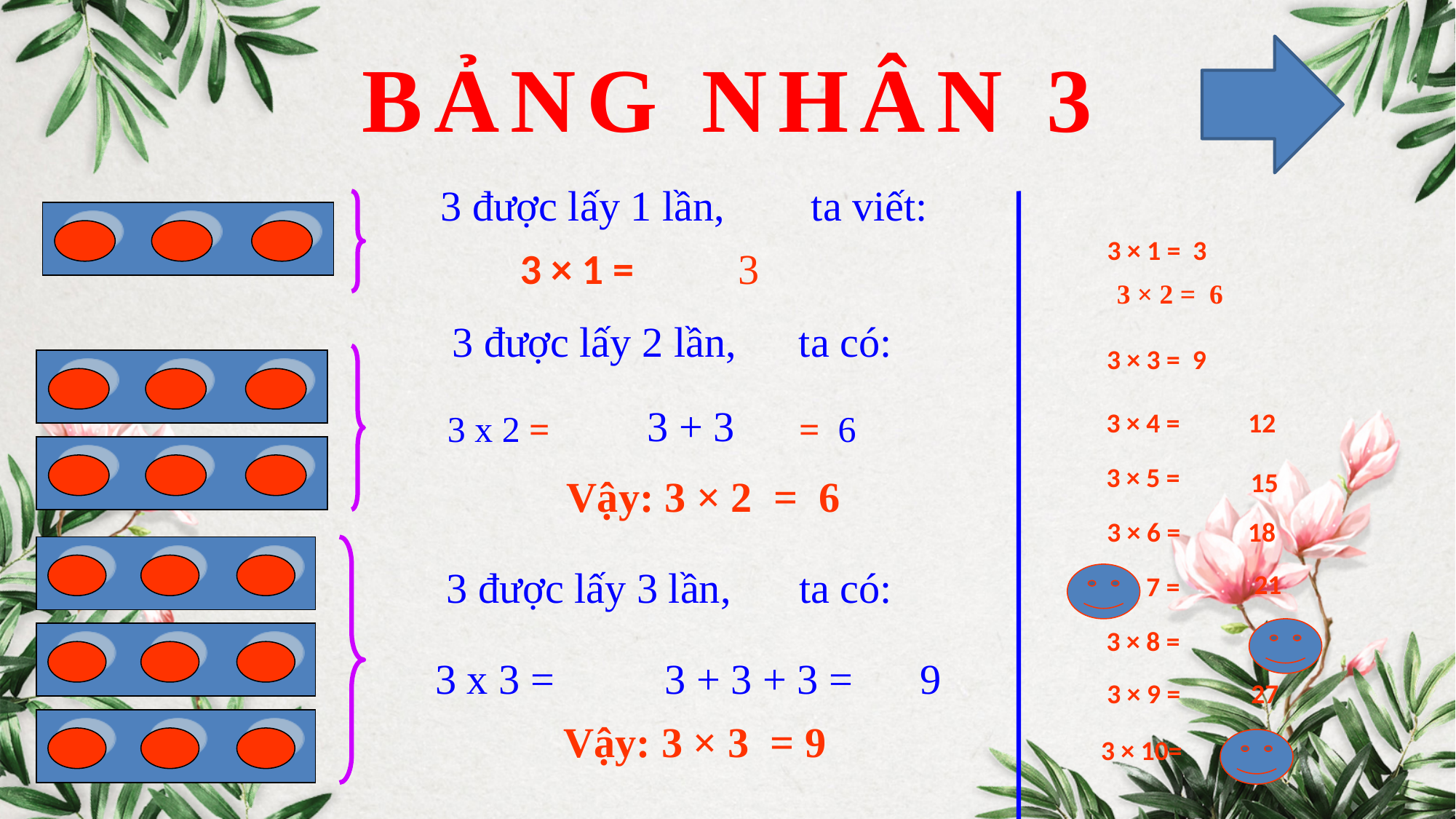

BẢNG NHÂN 3

3 được lấy 1 lần,
ta viết:

3 × 1 =  3
3 × 1 =
3
3 × 2 =  6
3 được lấy 2 lần,

ta có:
3 × 3 =  9

3 + 3
3 x 2 =
=  6
3 × 4 =
12

3 × 5 =
15
Vậy: 3 × 2  =  6
3 × 6 =
18

3 được lấy 3 lần,

ta có:
21

3 × 7 =
3 × 8 =

24

3 x 3 =
3 + 3 + 3 =
9
3 × 9 =
27

   Vậy: 3 × 3  = 9
30
3 × 10=